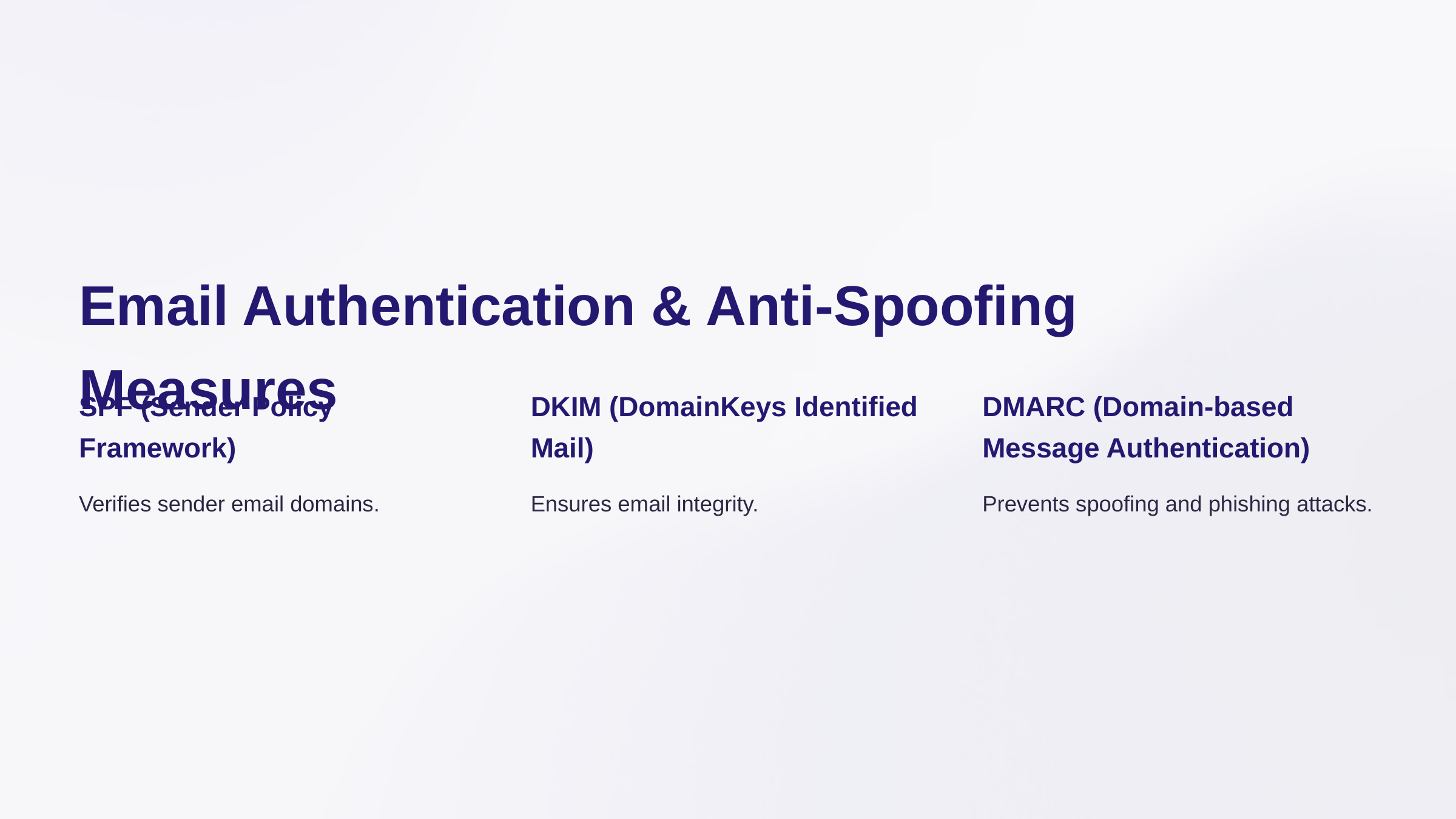

Email Authentication & Anti-Spoofing Measures
SPF (Sender Policy Framework)
DKIM (DomainKeys Identified Mail)
DMARC (Domain-based Message Authentication)
Verifies sender email domains.
Ensures email integrity.
Prevents spoofing and phishing attacks.